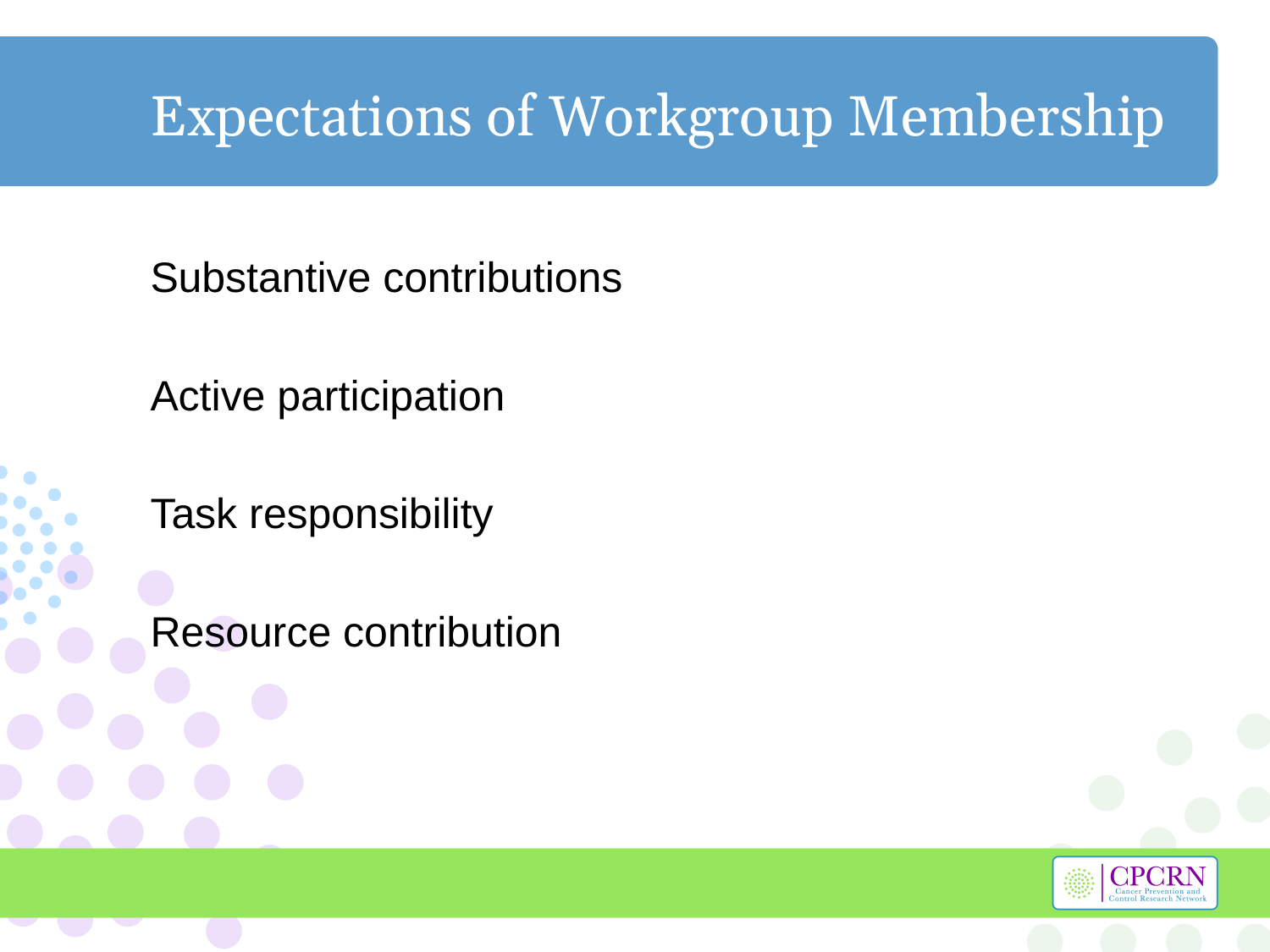

Expectations of Workgroup Membership
Substantive contributions

Active participation

Task responsibility

Resource contribution